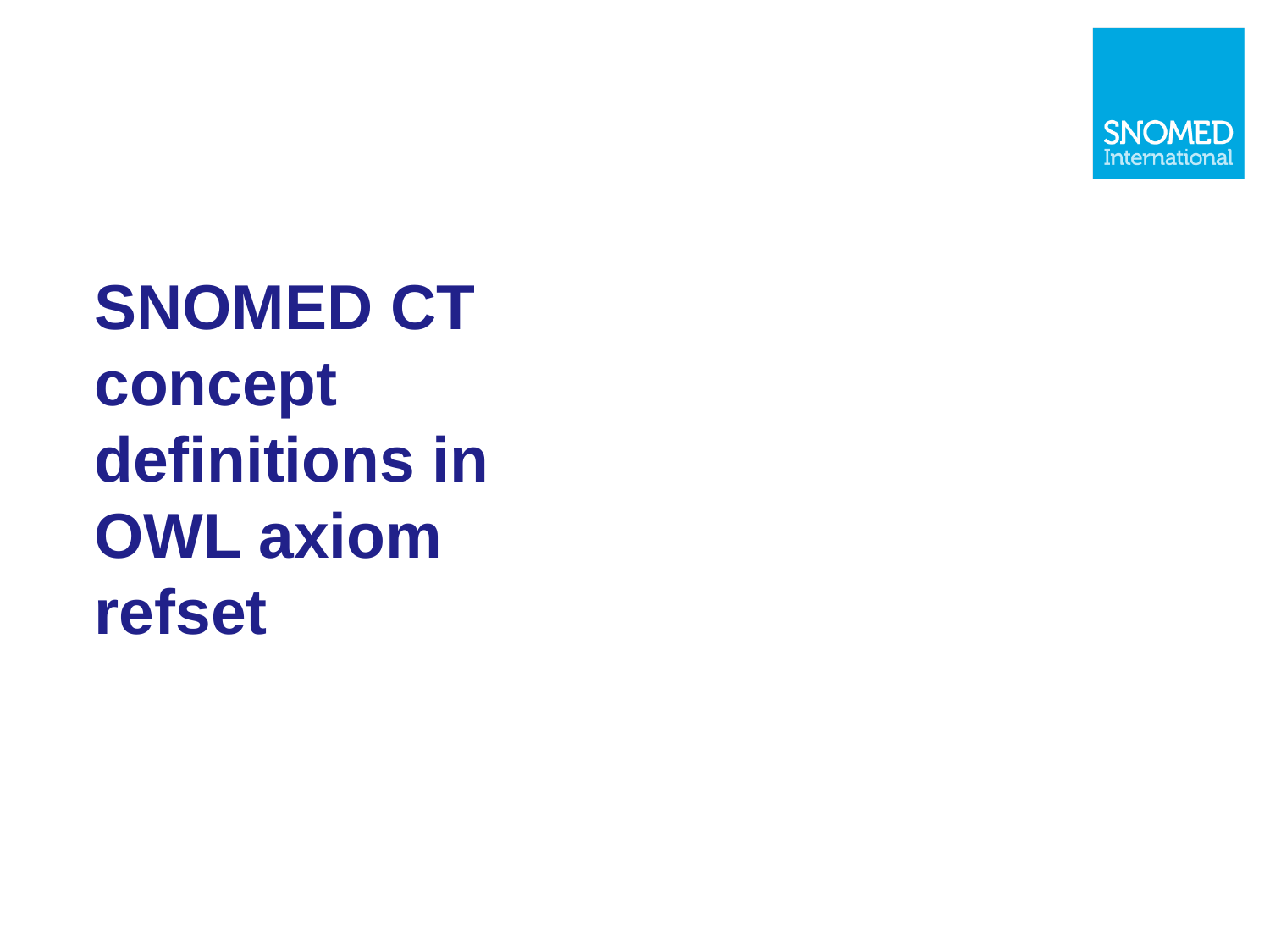

# SNOMED CT concept definitions in OWL axiom refset